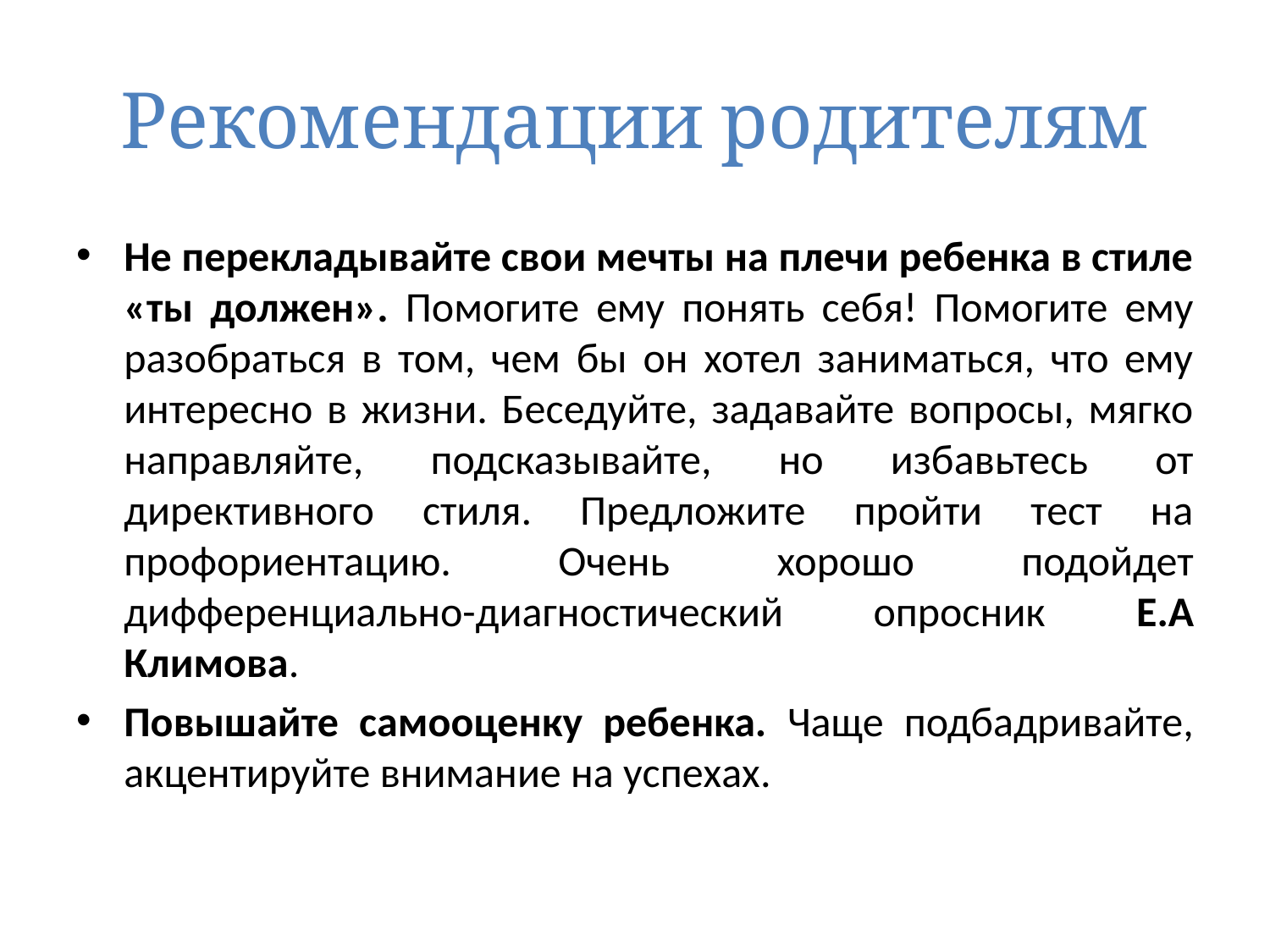

# Рекомендации родителям
Не перекладывайте свои мечты на плечи ребенка в стиле «ты должен». Помогите ему понять себя! Помогите ему разобраться в том, чем бы он хотел заниматься, что ему интересно в жизни. Беседуйте, задавайте вопросы, мягко направляйте, подсказывайте, но избавьтесь от директивного стиля. Предложите пройти тест на профориентацию. Очень хорошо подойдет дифференциально-диагностический опросник Е.А Климова.
Повышайте самооценку ребенка. Чаще подбадривайте, акцентируйте внимание на успехах.